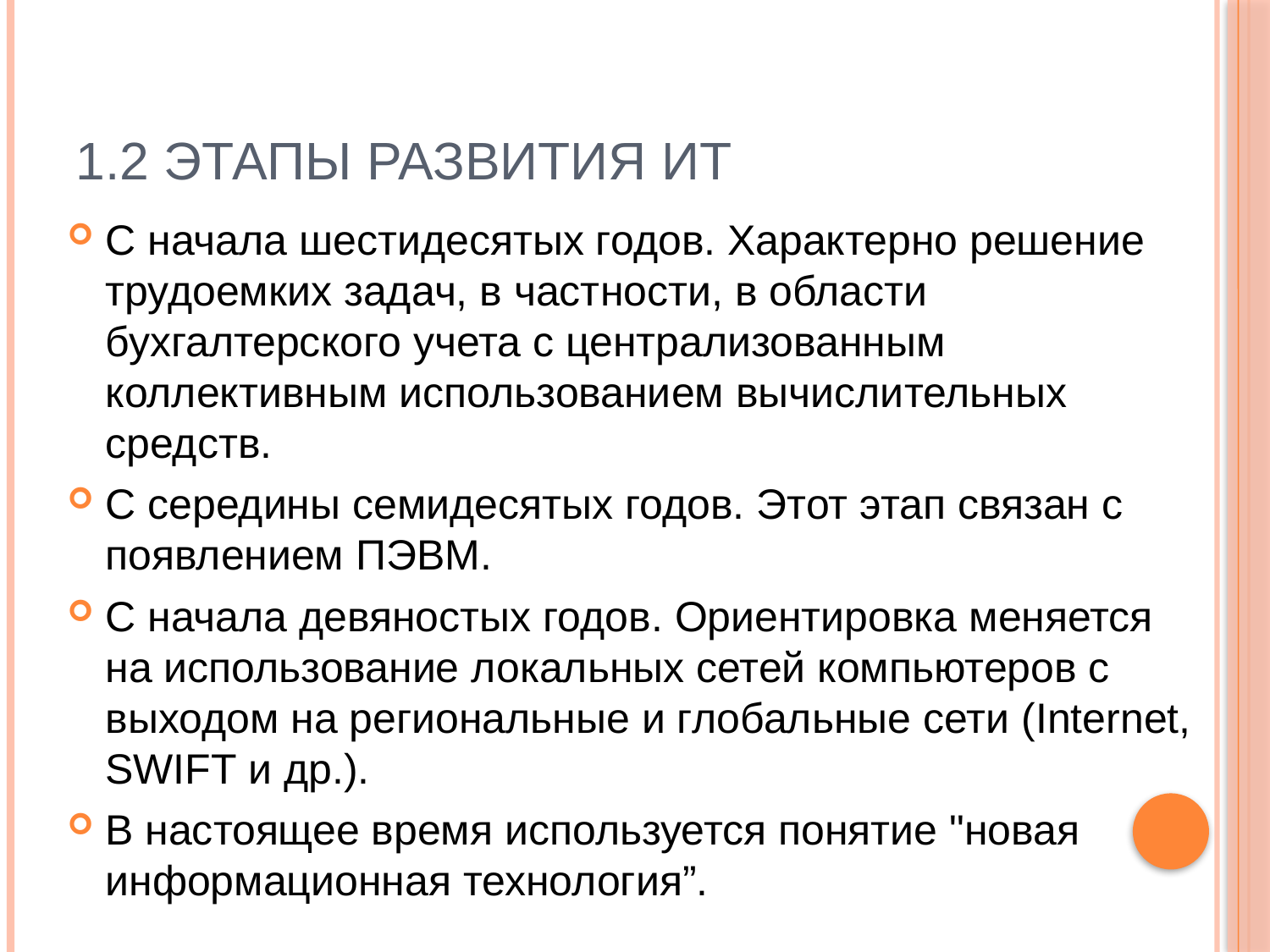

# 1.2 Этапы развития ИТ
С начала шестидесятых годов. Характерно решение трудоемких задач, в частности, в области бухгалтерского учета с централизованным коллективным использованием вычислительных средств.
С середины семидесятых годов. Этот этап связан с появлением ПЭВМ.
С начала девяностых годов. Ориентировка меняется на использование локальных сетей компьютеров с выходом на региональные и глобальные сети (Internet, SWIFT и др.).
В настоящее время используется понятие "новая информационная технология”.